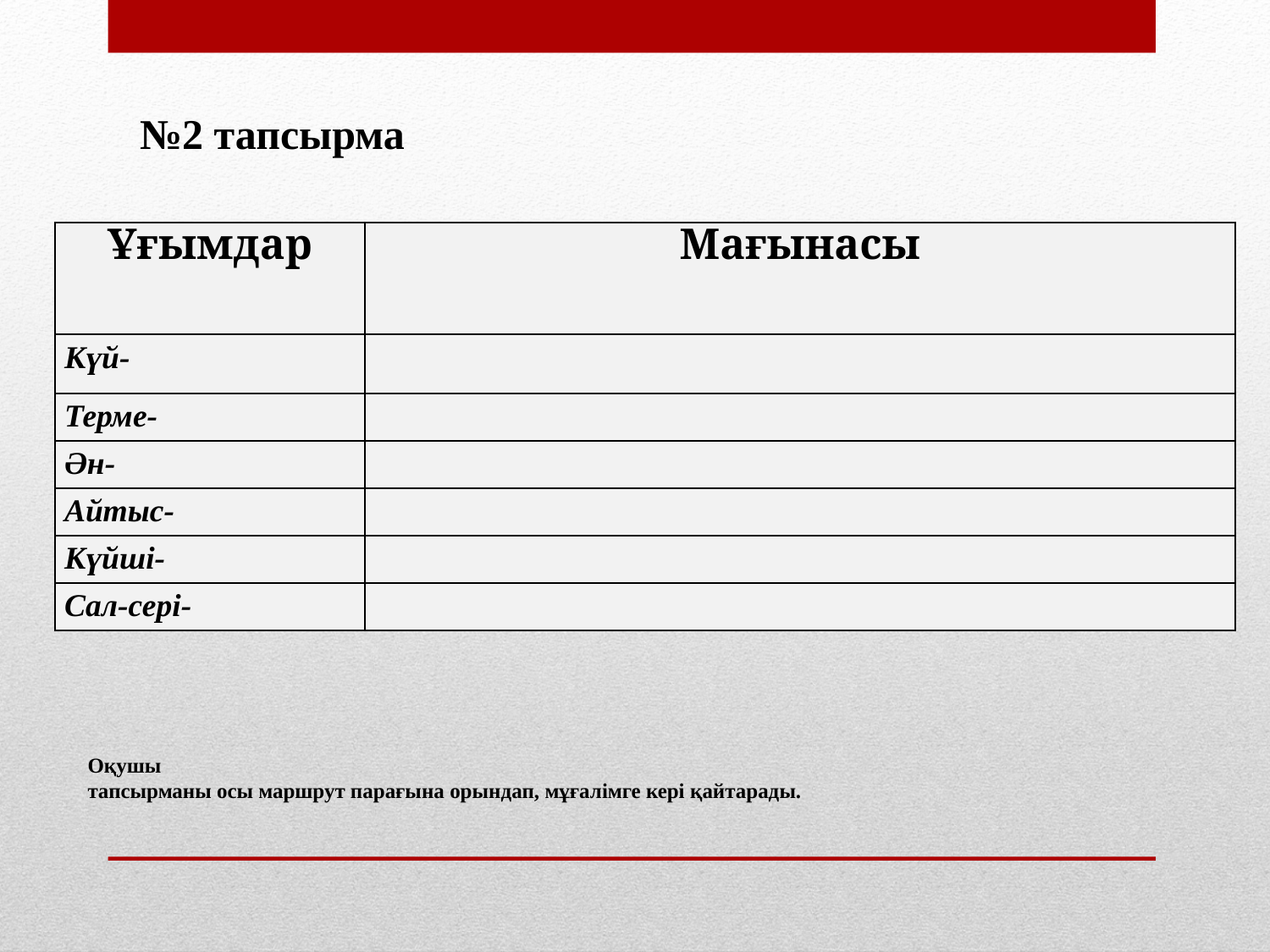

# №2 тапсырма
| Ұғымдар | Мағынасы |
| --- | --- |
| Күй- |  |
| Терме- |  |
| Ән- |  |
| Айтыс- |  |
| Күйші- |  |
| Сал-сері- |  |
Оқушы
тапсырманы осы маршрут парағына орындап, мұғалімге кері қайтарады.